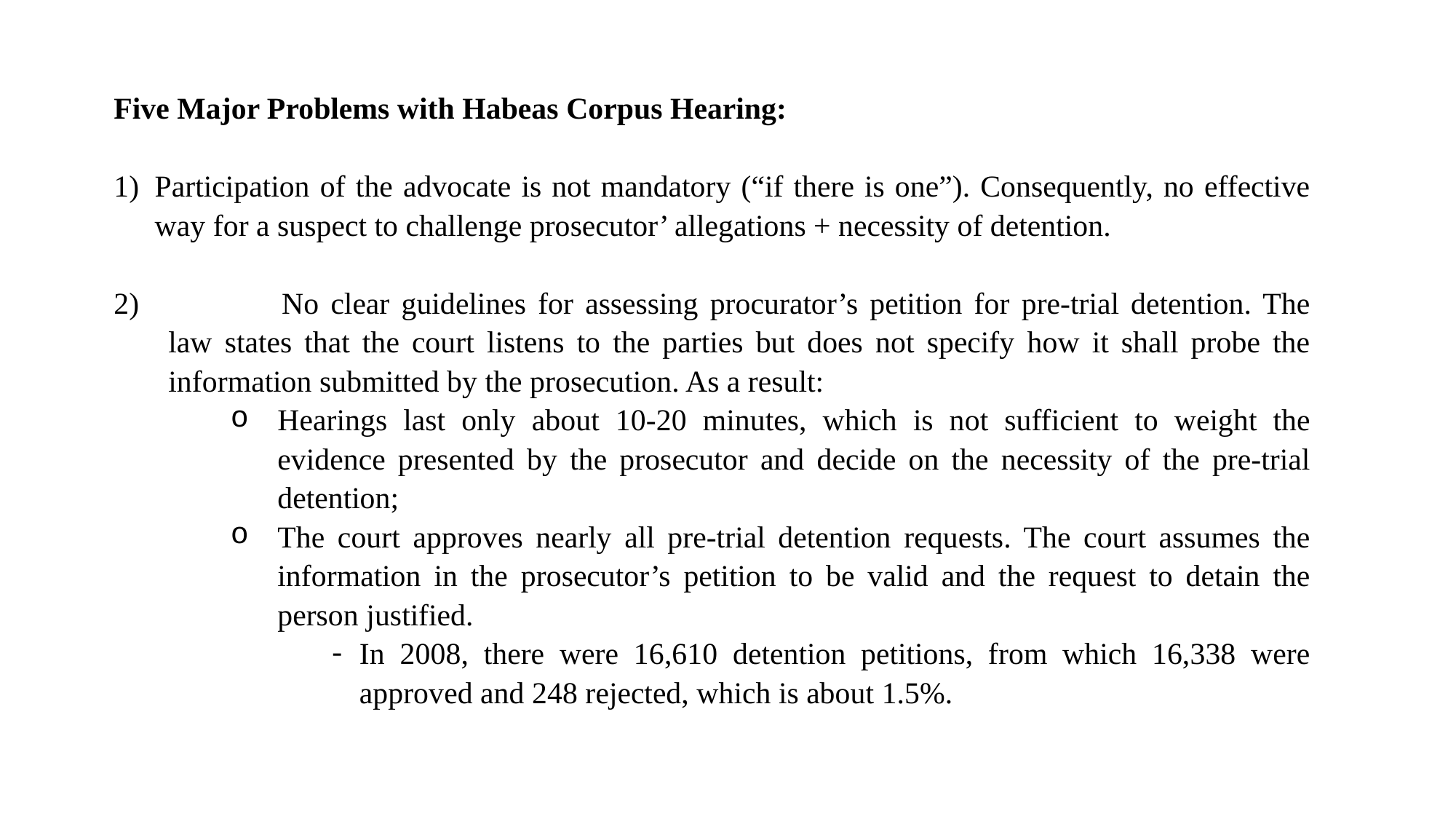

Five Major Problems with Habeas Corpus Hearing:

Participation of the advocate is not mandatory (“if there is one”). Consequently, no effective way for a suspect to challenge prosecutor’ allegations + necessity of detention.

2) 		No clear guidelines for assessing procurator’s petition for pre-trial detention. The law states that the court listens to the parties but does not specify how it shall probe the information submitted by the prosecution. As a result:
Hearings last only about 10-20 minutes, which is not sufficient to weight the evidence presented by the prosecutor and decide on the necessity of the pre-trial detention;
The court approves nearly all pre-trial detention requests. The court assumes the information in the prosecutor’s petition to be valid and the request to detain the person justified.
In 2008, there were 16,610 detention petitions, from which 16,338 were approved and 248 rejected, which is about 1.5%.